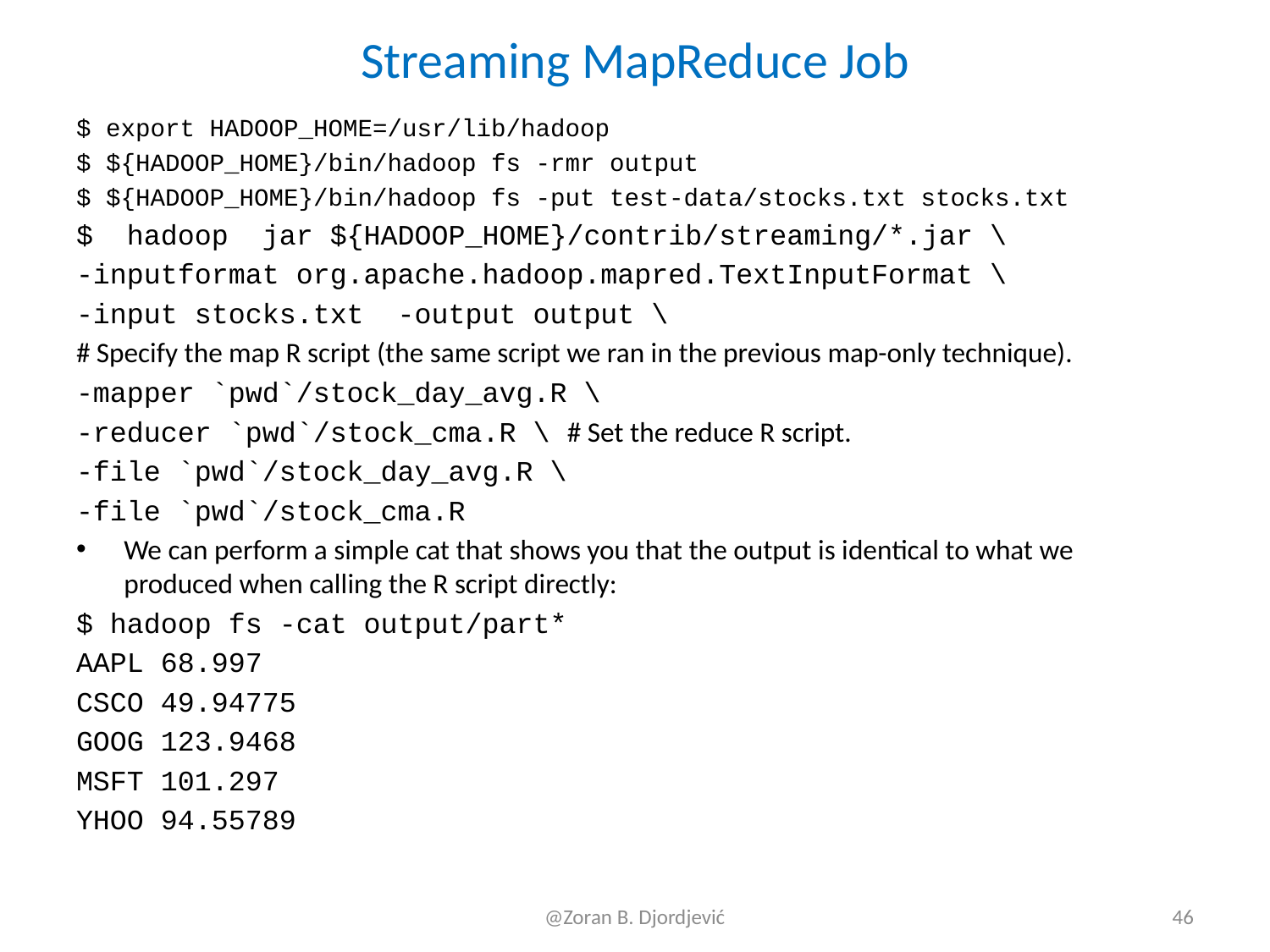

# Streaming MapReduce Job
$ export HADOOP_HOME=/usr/lib/hadoop
$ ${HADOOP_HOME}/bin/hadoop fs -rmr output
$ ${HADOOP_HOME}/bin/hadoop fs -put test-data/stocks.txt stocks.txt
$  hadoop  jar ${HADOOP_HOME}/contrib/streaming/*.jar \
-inputformat org.apache.hadoop.mapred.TextInputFormat \
-input stocks.txt  -output output \
# Specify the map R script (the same script we ran in the previous map-only technique).
-mapper `pwd`/stock_day_avg.R \
-reducer `pwd`/stock_cma.R \ # Set the reduce R script.
-file `pwd`/stock_day_avg.R \
-file `pwd`/stock_cma.R
We can perform a simple cat that shows you that the output is identical to what we  produced when calling the R script directly:
$ hadoop fs -cat output/part*
AAPL 68.997
CSCO 49.94775
GOOG 123.9468
MSFT 101.297
YHOO 94.55789
@Zoran B. Djordjević
46